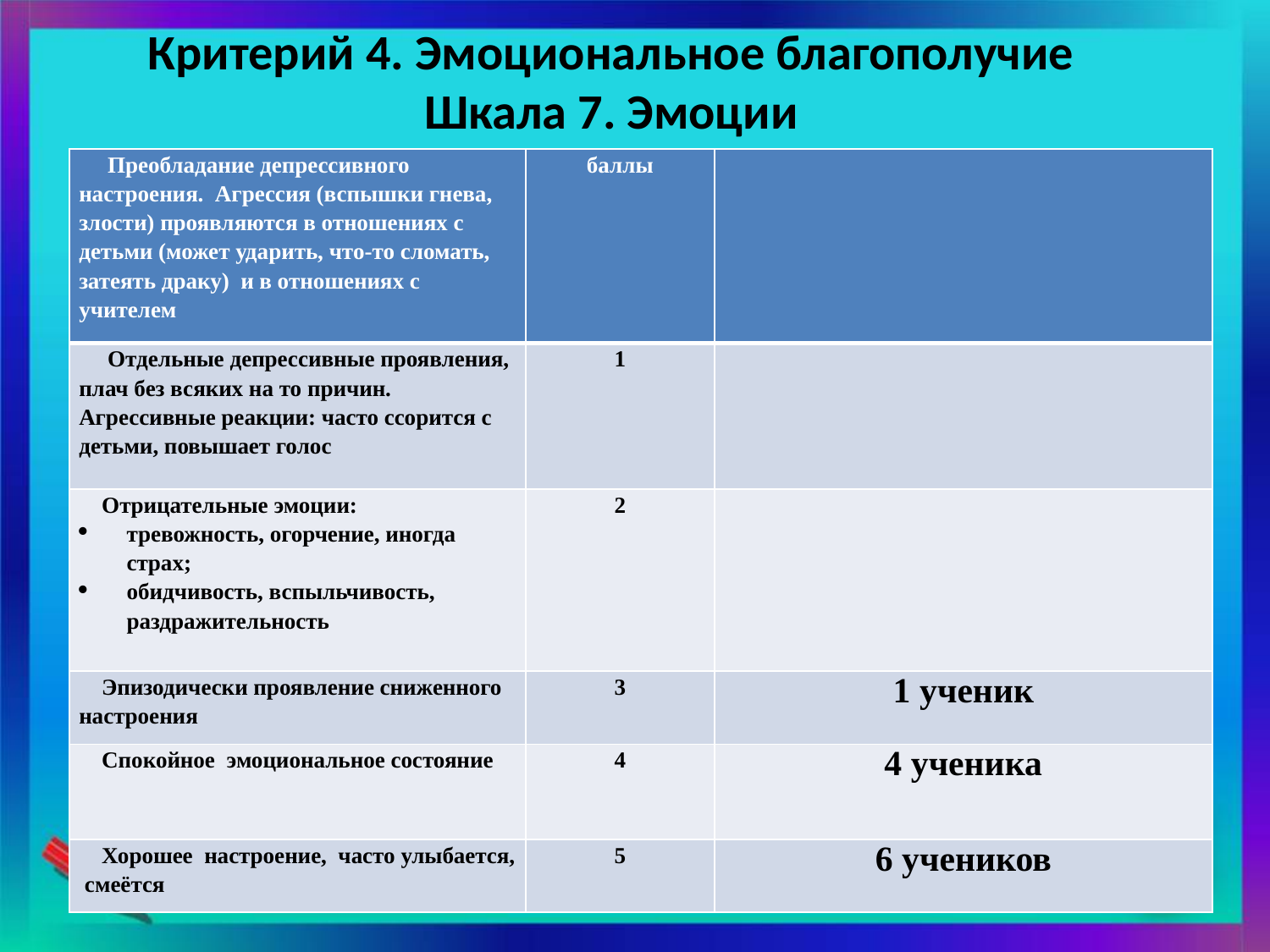

# Критерий 4. Эмоциональное благополучие Шкала 7. Эмоции
| Преобладание депрессивного настроения. Агрессия (вспышки гнева, злости) проявляются в отношениях с детьми (может ударить, что-то сломать, затеять драку) и в отношениях с учителем | баллы |  |
| --- | --- | --- |
| Отдельные депрессивные проявления, плач без всяких на то причин. Агрессивные реакции: часто ссорится с детьми, повышает голос | 1 |  |
| Отрицательные эмоции: тревожность, огорчение, иногда страх; обидчивость, вспыльчивость, раздражительность | 2 |  |
| Эпизодически проявление сниженного настроения | 3 | 1 ученик |
| Спокойное эмоциональное состояние | 4 | 4 ученика |
| Хорошее настроение, часто улыбается, смеётся | 5 | 6 учеников |